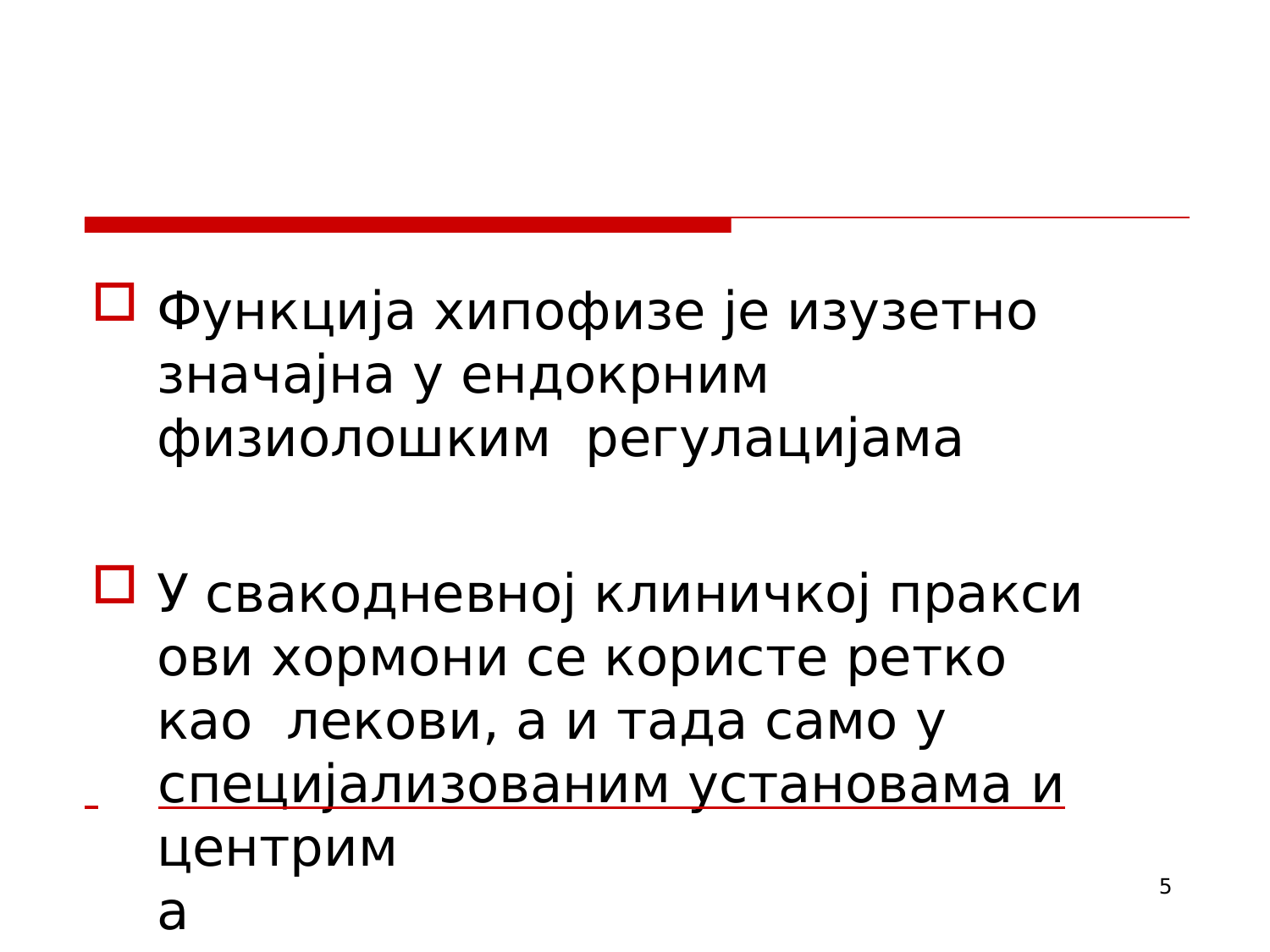

Функција хипофизе је изузетно  значајна у ендокрним физиолошким  регулацијама

У свакодневној клиничкој пракси  ови хормони се користе ретко као  лекови, а и тада само у
 	специјализованим установама и
центрима
5